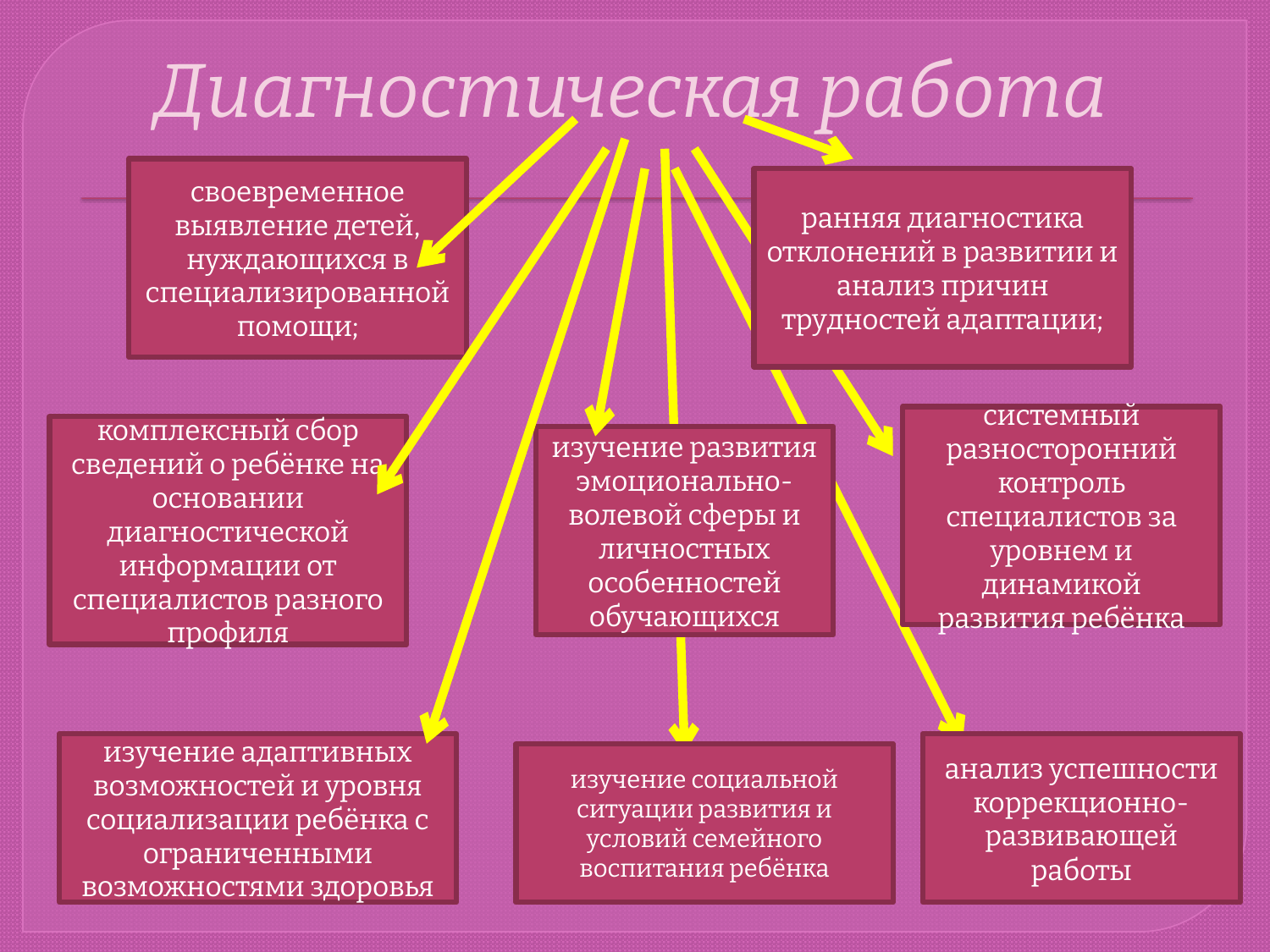

# Диагностическая работа
своевременное выявление детей, нуждающихся в специализированной помощи;
ранняя диагностика отклонений в развитии и анализ причин трудностей адаптации;
системный разносторонний контроль специалистов за уровнем и динамикой развития ребёнка
комплексный сбор сведений о ребёнке на основании диагностической информации от специалистов разного профиля
изучение развития эмоционально-волевой сферы и личностных особенностей обучающихся
изучение адаптивных возможностей и уровня социализации ребёнка с ограниченными возможностями здоровья
анализ успешности коррекционно-развивающей работы
изучение социальной ситуации развития и условий семейного воспитания ребёнка